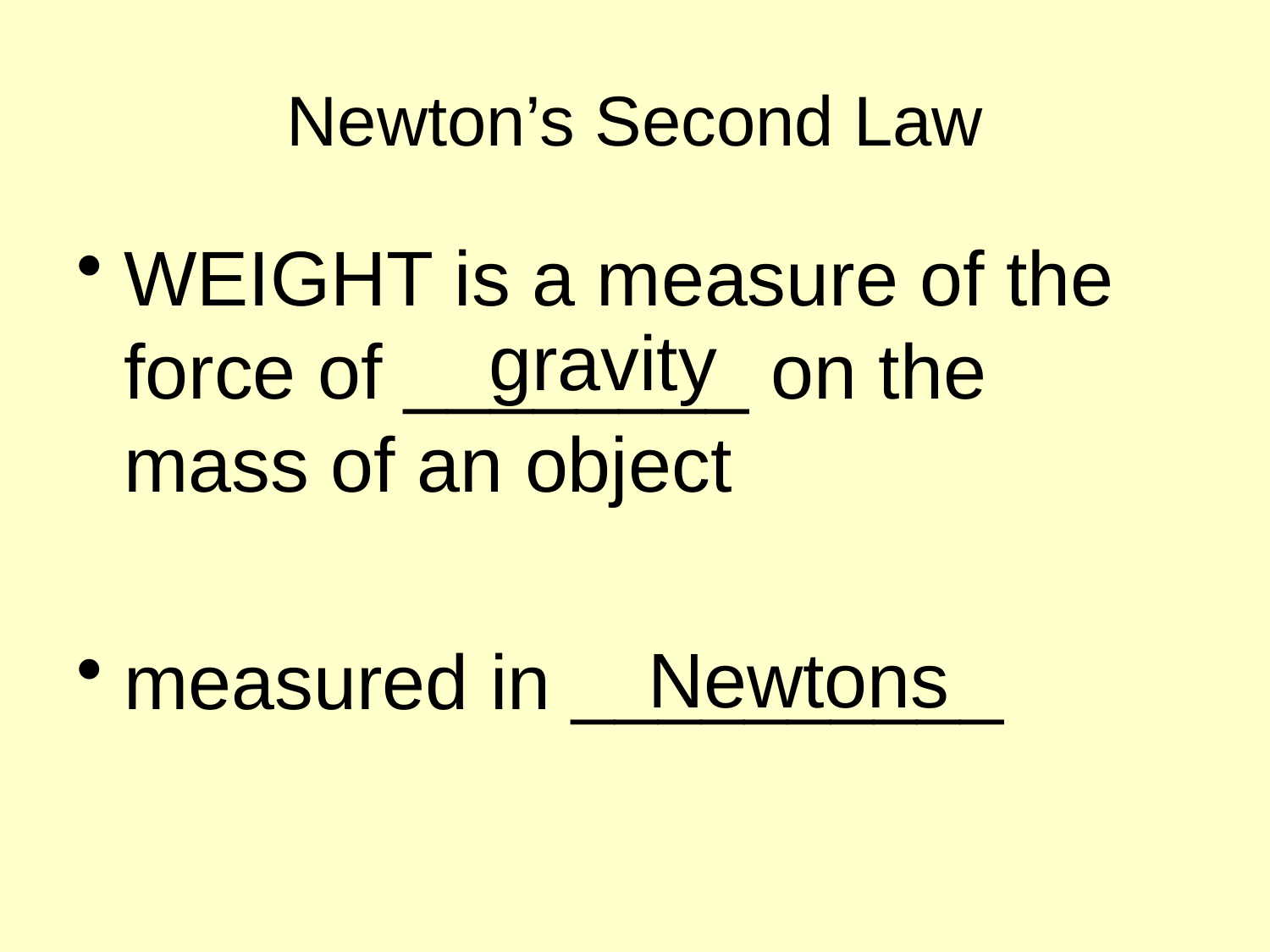

# Newton’s Second Law
WEIGHT is a measure of the force of ________ on the mass of an object

measured in __________
gravity
Newtons